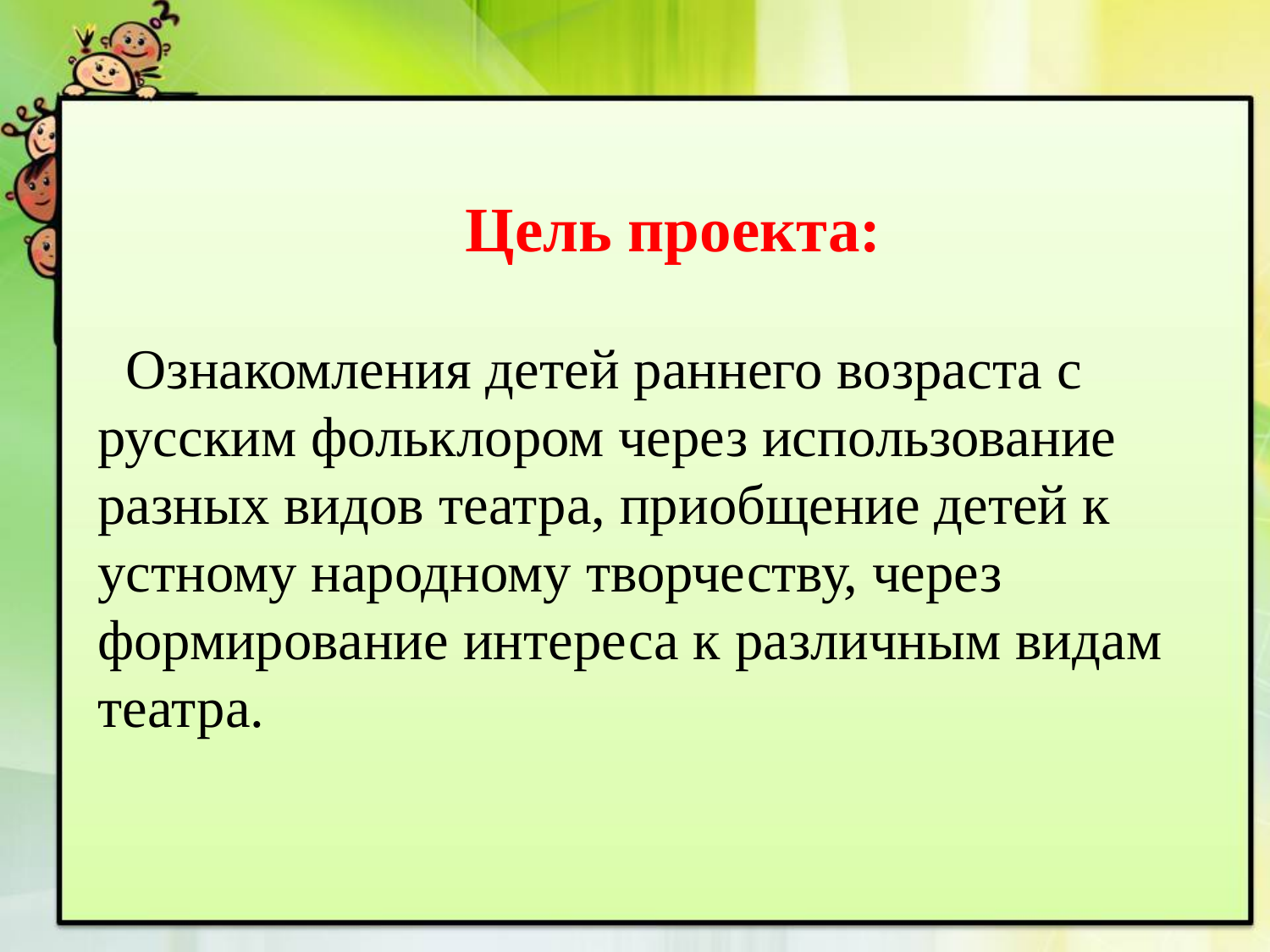

# Цель проекта:
  Ознакомления детей раннего возраста с русским фольклором через использование разных видов театра, приобщение детей к устному народному творчеству, через формирование интереса к различным видам театра.